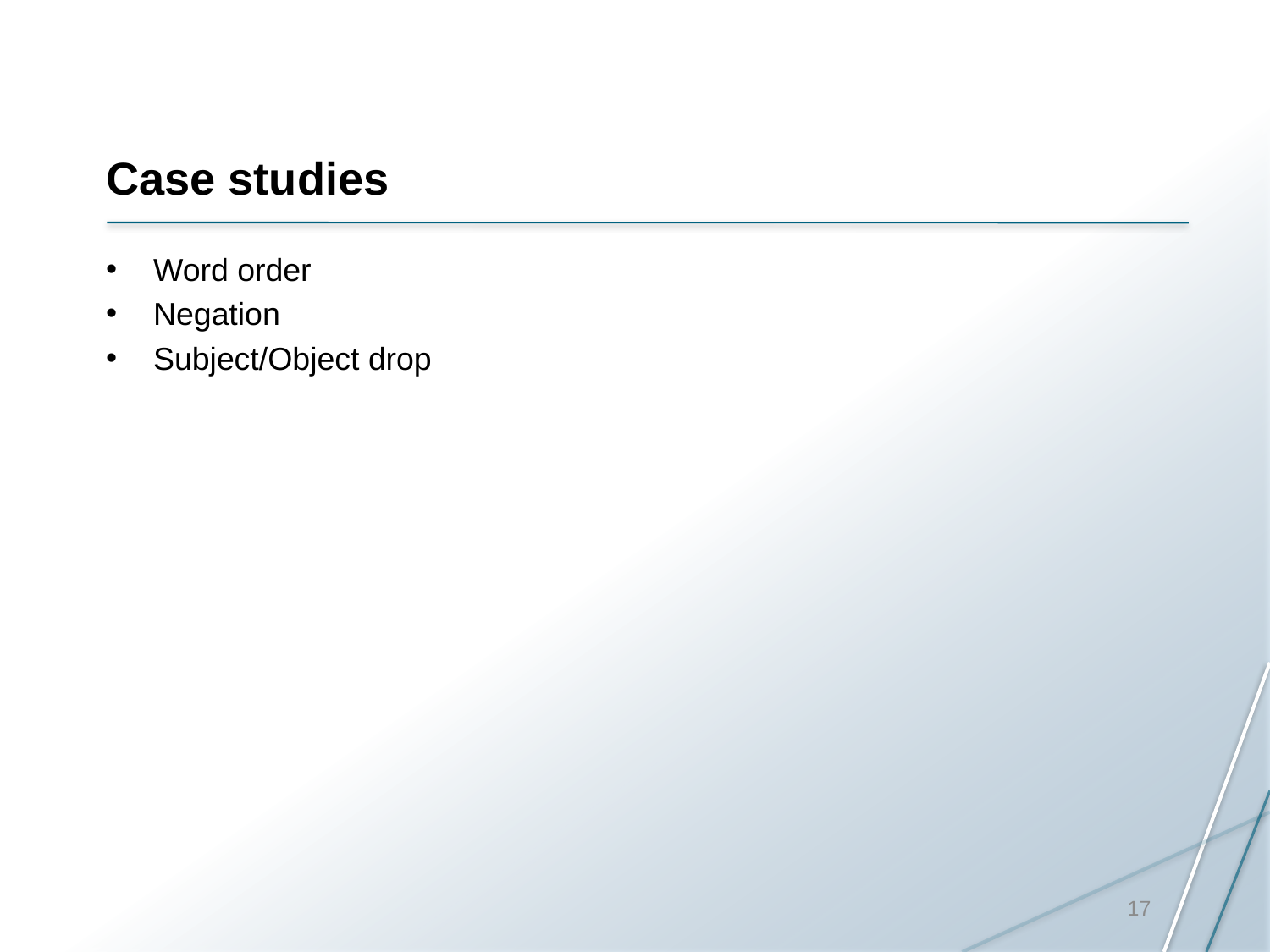

# Case studies
Word order
Negation
Subject/Object drop
17